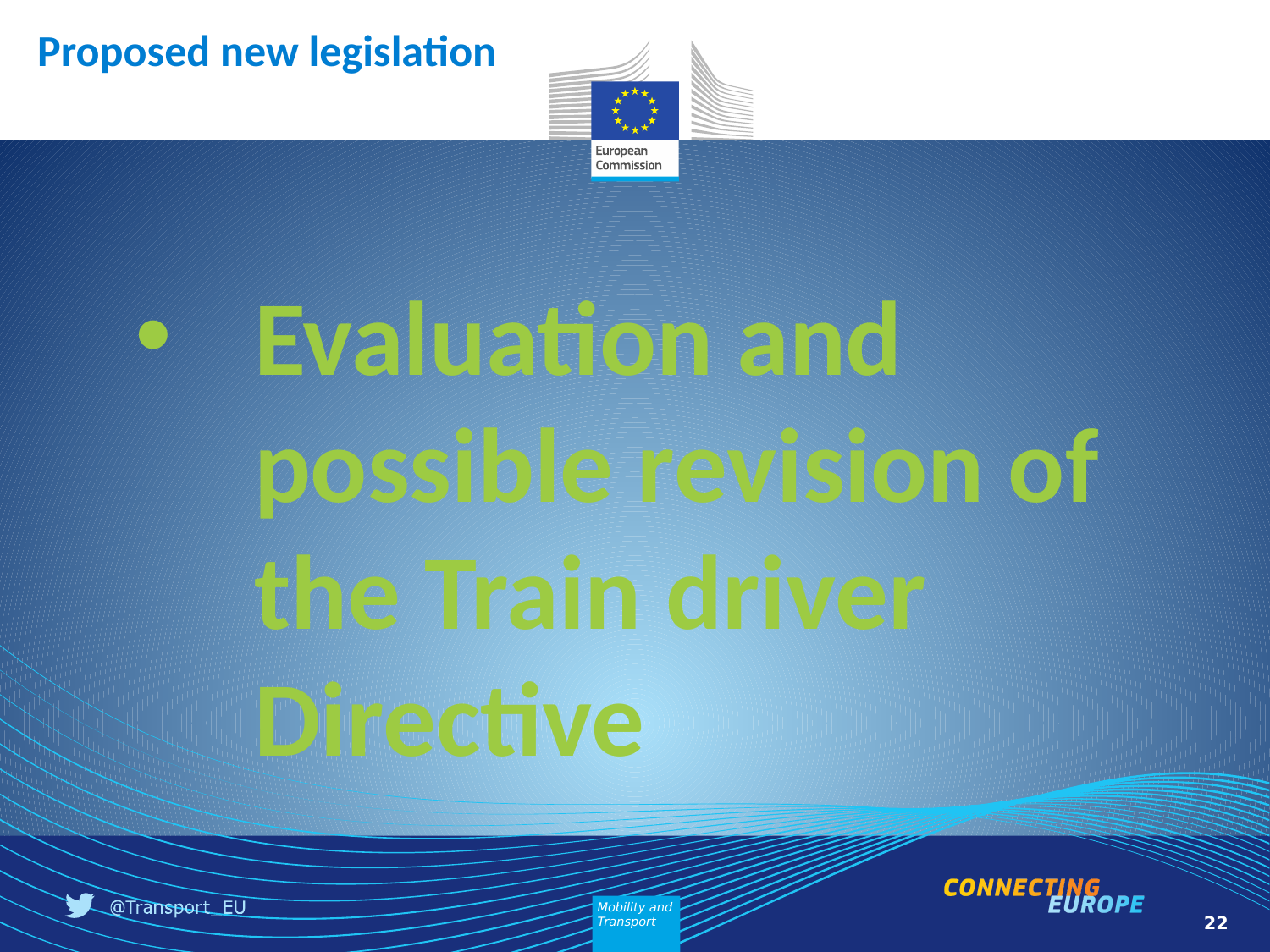

Proposed new legislation

# Evaluation and possible revision of the Train driver Directive
22